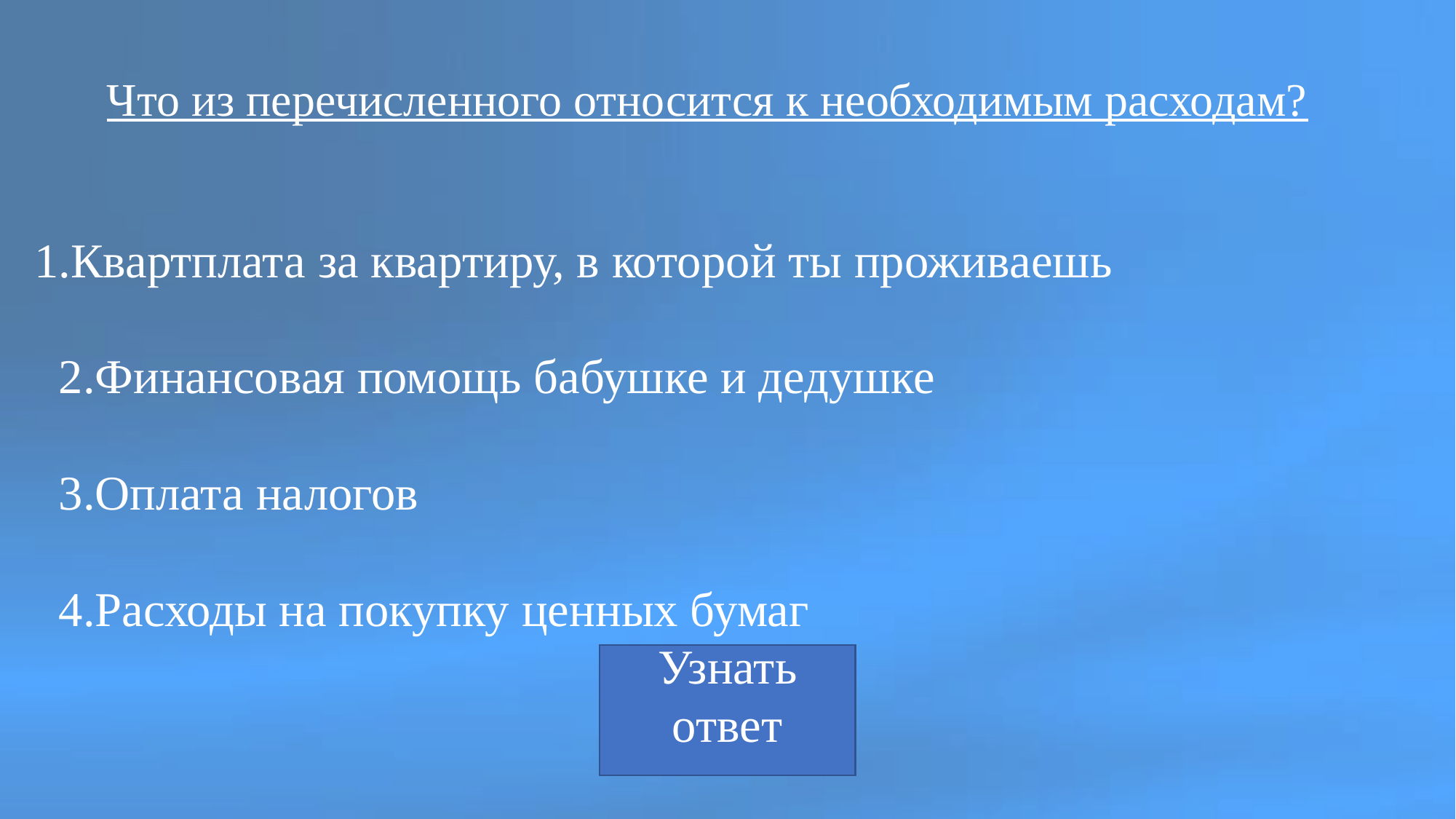

# Что из перечисленного относится к необходимым расходам?
1.Квартплата за квартиру, в которой ты проживаешь
  2.Финансовая помощь бабушке и дедушке
  3.Оплата налогов
  4.Расходы на покупку ценных бумаг